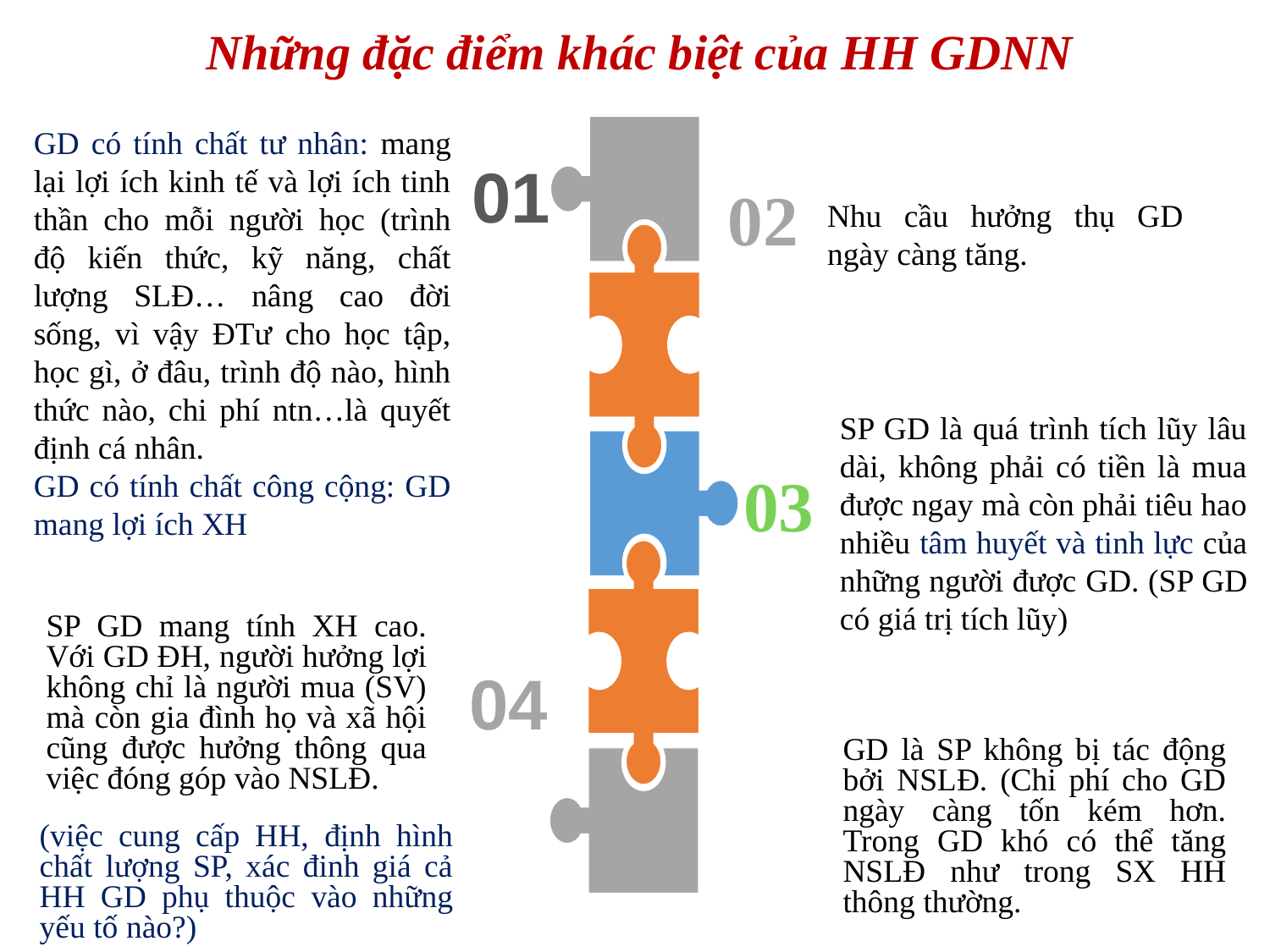

Những đặc điểm khác biệt của HH GDNN
GD có tính chất tư nhân: mang lại lợi ích kinh tế và lợi ích tinh thần cho mỗi người học (trình độ kiến thức, kỹ năng, chất lượng SLĐ… nâng cao đời sống, vì vậy ĐTư cho học tập, học gì, ở đâu, trình độ nào, hình thức nào, chi phí ntn…là quyết định cá nhân.
GD có tính chất công cộng: GD mang lợi ích XH

01
02
Nhu cầu hưởng thụ GD ngày càng tăng.
SP GD là quá trình tích lũy lâu dài, không phải có tiền là mua được ngay mà còn phải tiêu hao nhiều tâm huyết và tinh lực của những người được GD. (SP GD có giá trị tích lũy)
03
SP GD mang tính XH cao. Với GD ĐH, người hưởng lợi không chỉ là người mua (SV) mà còn gia đình họ và xã hội cũng được hưởng thông qua việc đóng góp vào NSLĐ.
04
GD là SP không bị tác động bởi NSLĐ. (Chi phí cho GD ngày càng tốn kém hơn. Trong GD khó có thể tăng NSLĐ như trong SX HH thông thường.
(việc cung cấp HH, định hình chất lượng SP, xác đinh giá cả HH GD phụ thuộc vào những yếu tố nào?)